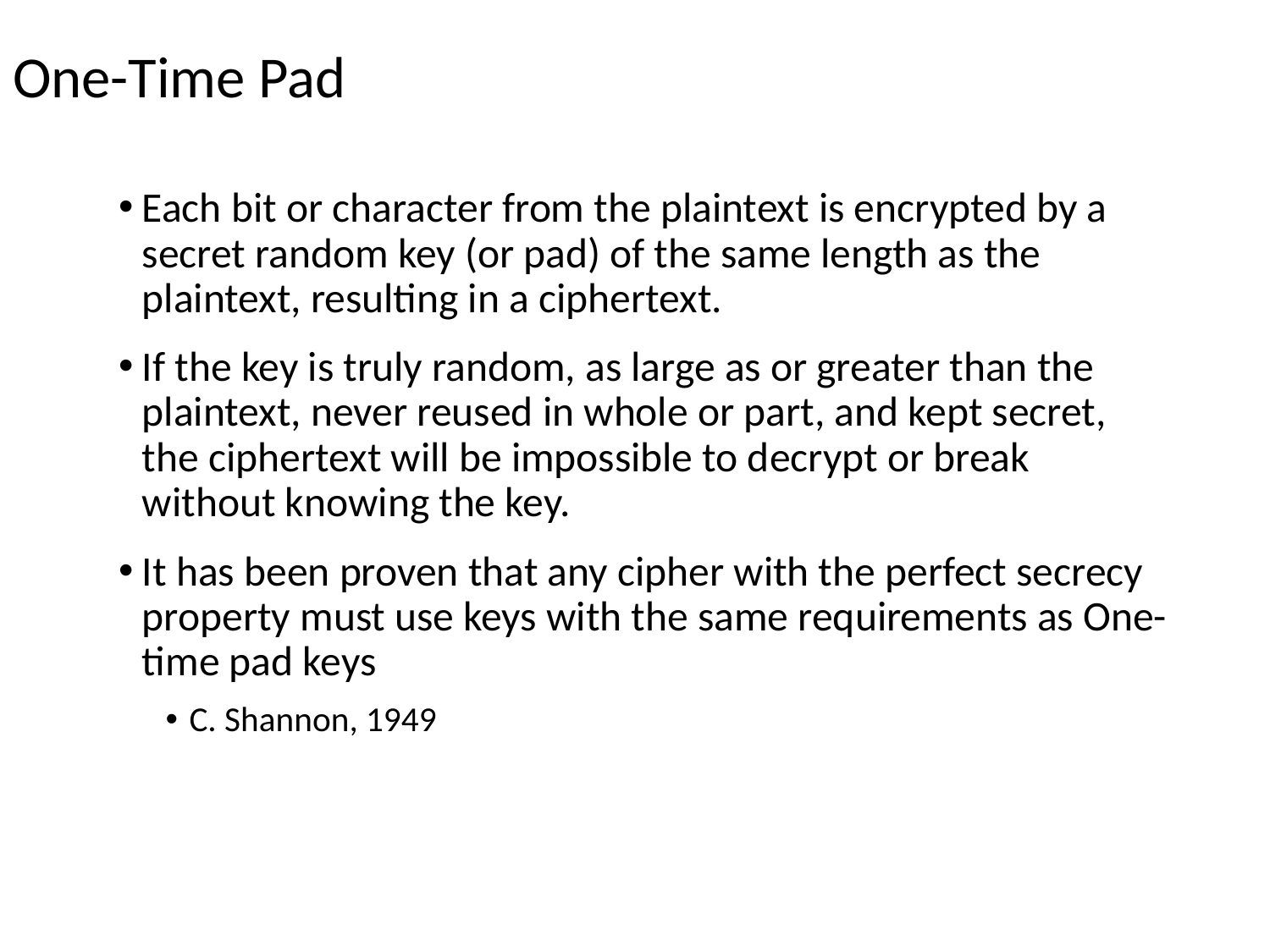

# One-Time Pad
Each bit or character from the plaintext is encrypted by a secret random key (or pad) of the same length as the plaintext, resulting in a ciphertext.
If the key is truly random, as large as or greater than the plaintext, never reused in whole or part, and kept secret, the ciphertext will be impossible to decrypt or break without knowing the key.
It has been proven that any cipher with the perfect secrecy property must use keys with the same requirements as One-time pad keys
C. Shannon, 1949